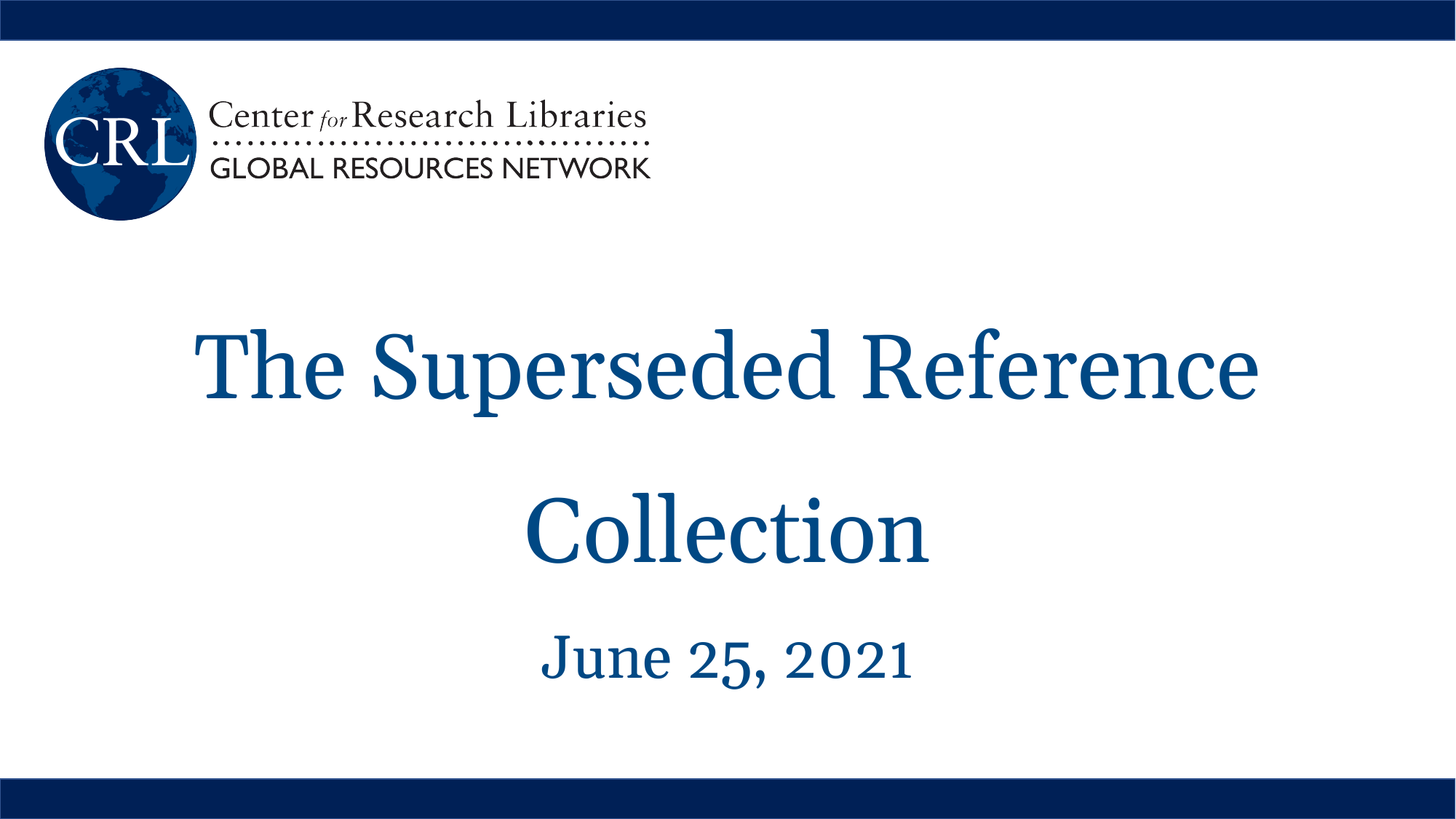

# The Superseded Reference Collection June 25, 2021